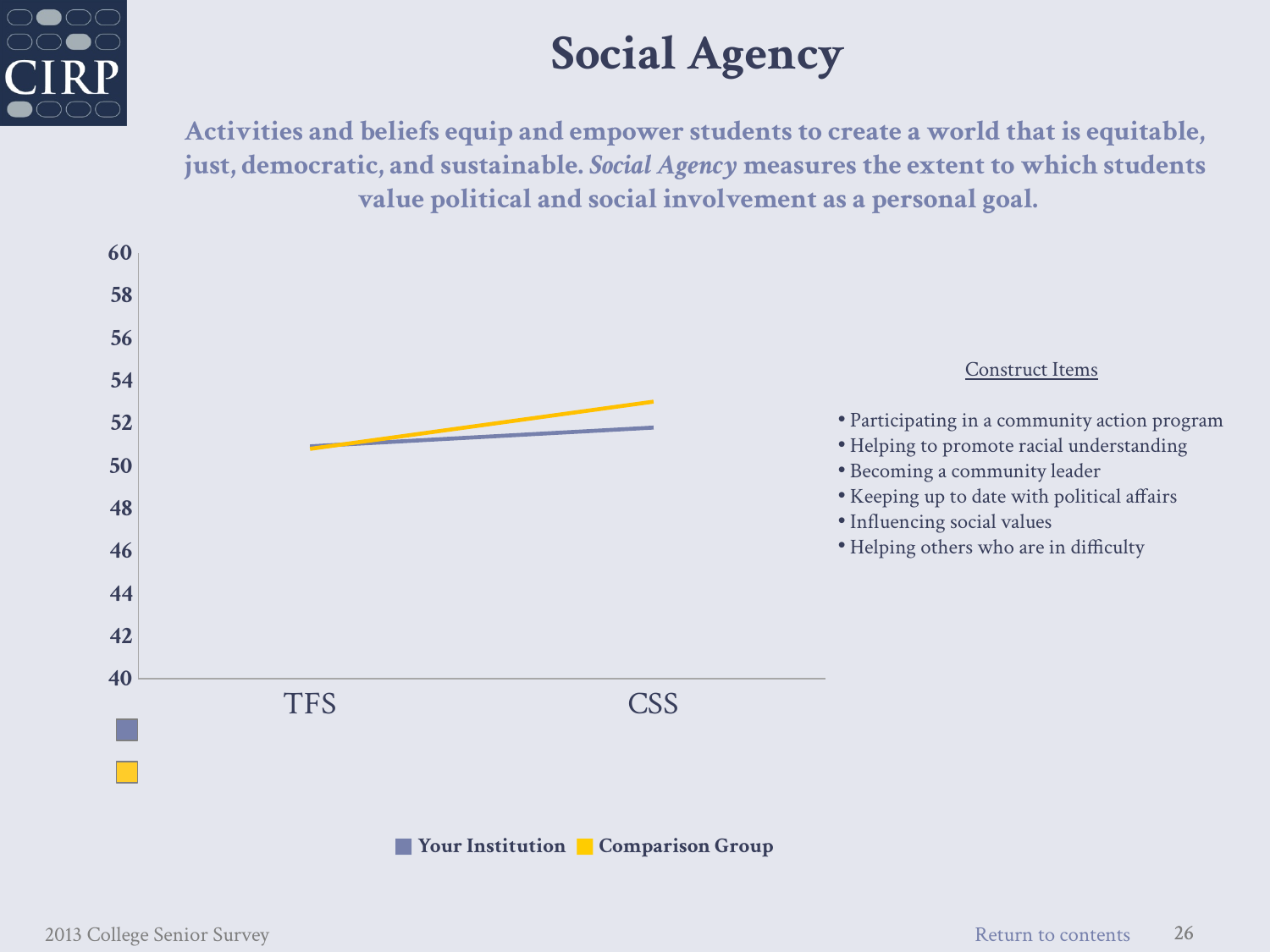

Social Agency
Activities and beliefs equip and empower students to create a world that is equitable,
just, democratic, and sustainable. Social Agency measures the extent to which students
value political and social involvement as a personal goal.

### Chart

| Category | i | c |
|---|---|---|
| TFS | 50.92 | 50.8 |
| CSS | 51.8 | 53.02 |
	Construct Items

 Participating in a community action program
 Helping to promote racial understanding
 Becoming a community leader
 Keeping up to date with political affairs
 Influencing social values
 Helping others who are in difficulty

■ Your Institution  ■ Comparison Group
2013 College Senior Survey
26
26